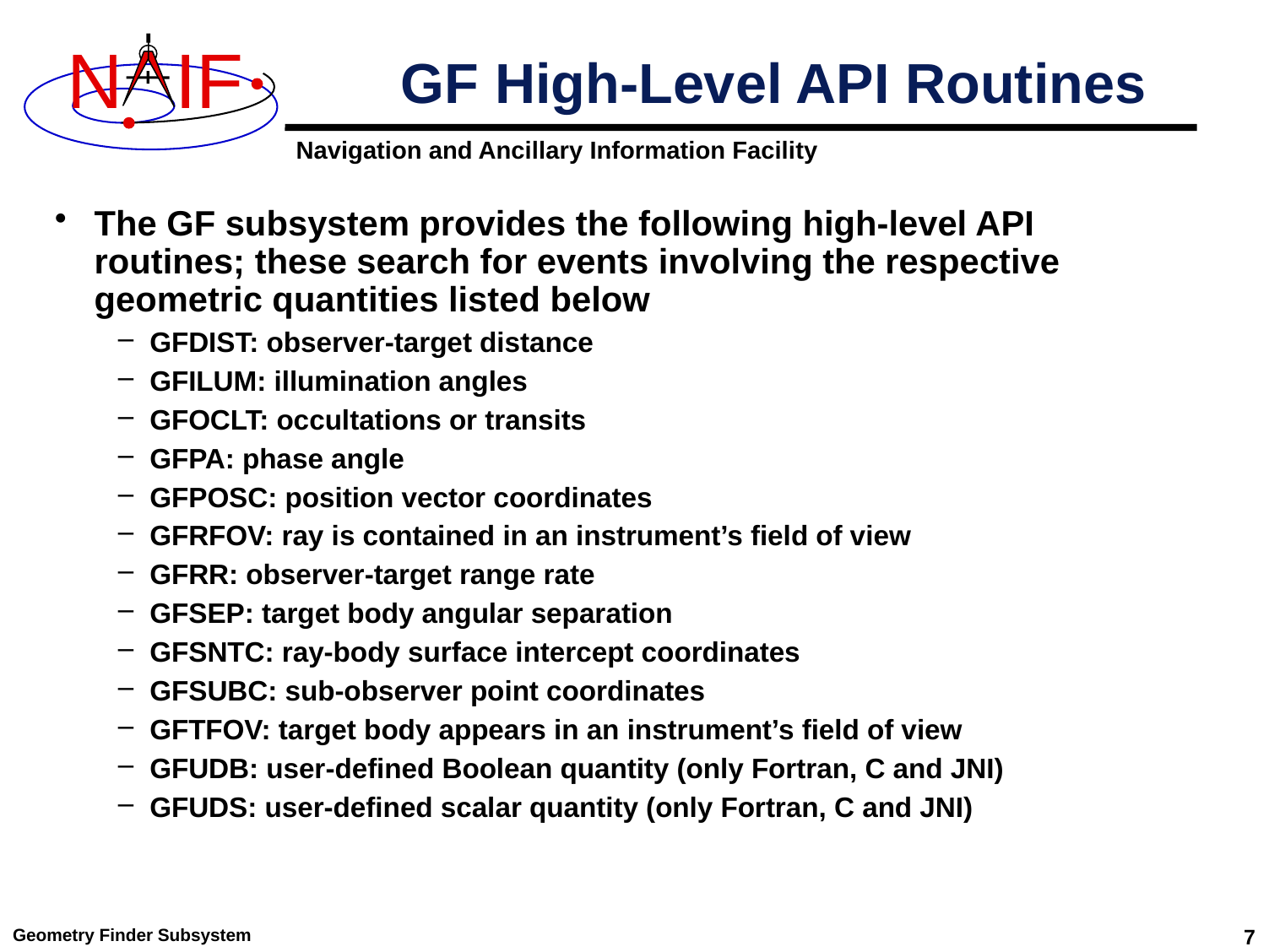

# GF High-Level API Routines
The GF subsystem provides the following high-level API routines; these search for events involving the respective geometric quantities listed below
GFDIST: observer-target distance
GFILUM: illumination angles
GFOCLT: occultations or transits
GFPA: phase angle
GFPOSC: position vector coordinates
GFRFOV: ray is contained in an instrument’s field of view
GFRR: observer-target range rate
GFSEP: target body angular separation
GFSNTC: ray-body surface intercept coordinates
GFSUBC: sub-observer point coordinates
GFTFOV: target body appears in an instrument’s field of view
GFUDB: user-defined Boolean quantity (only Fortran, C and JNI)
GFUDS: user-defined scalar quantity (only Fortran, C and JNI)

Geometry Finder Subsystem
7